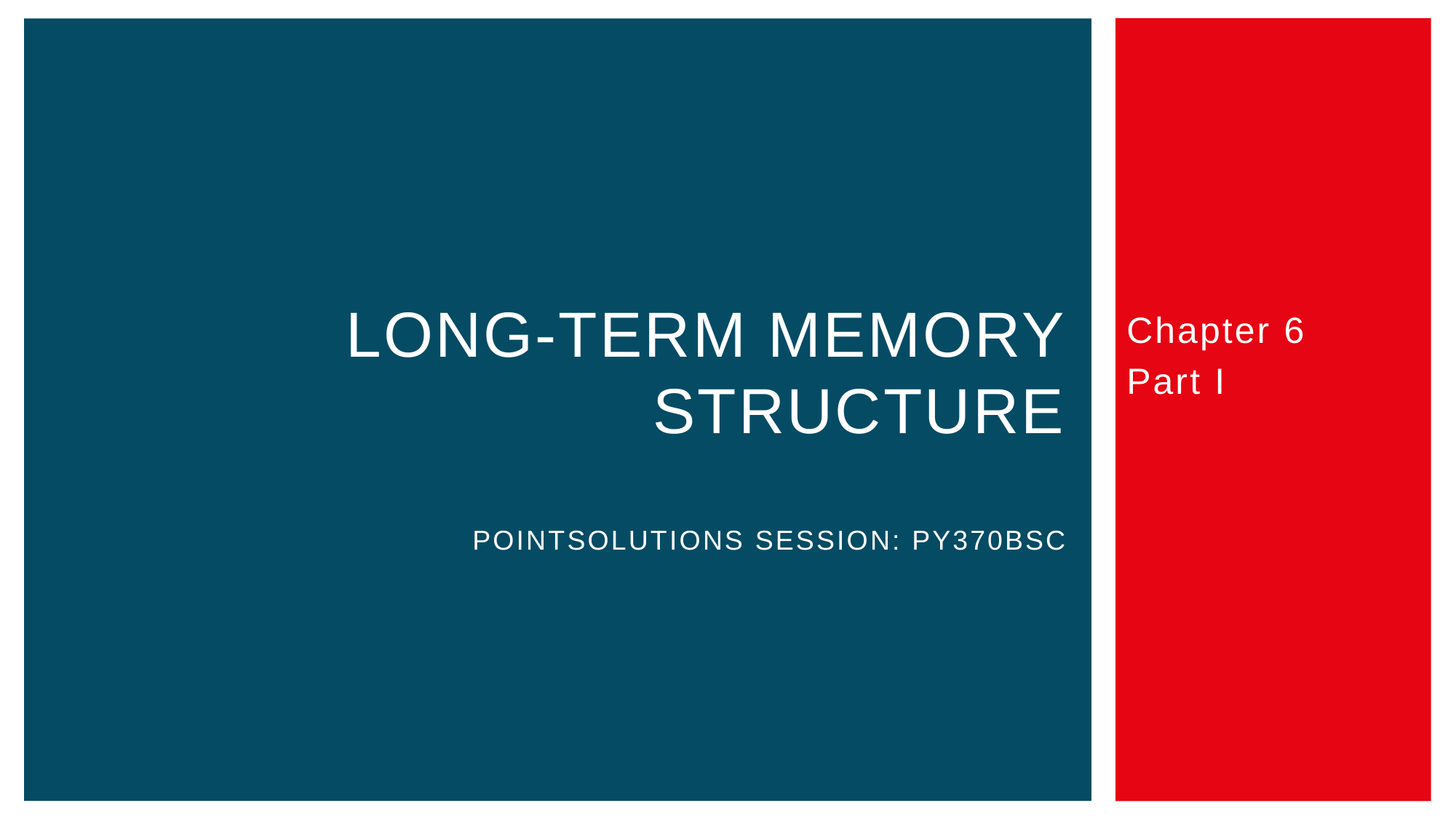

Chapter 6
Part I
# Long-term Memory structure PointSolutions Session: PY370BSC